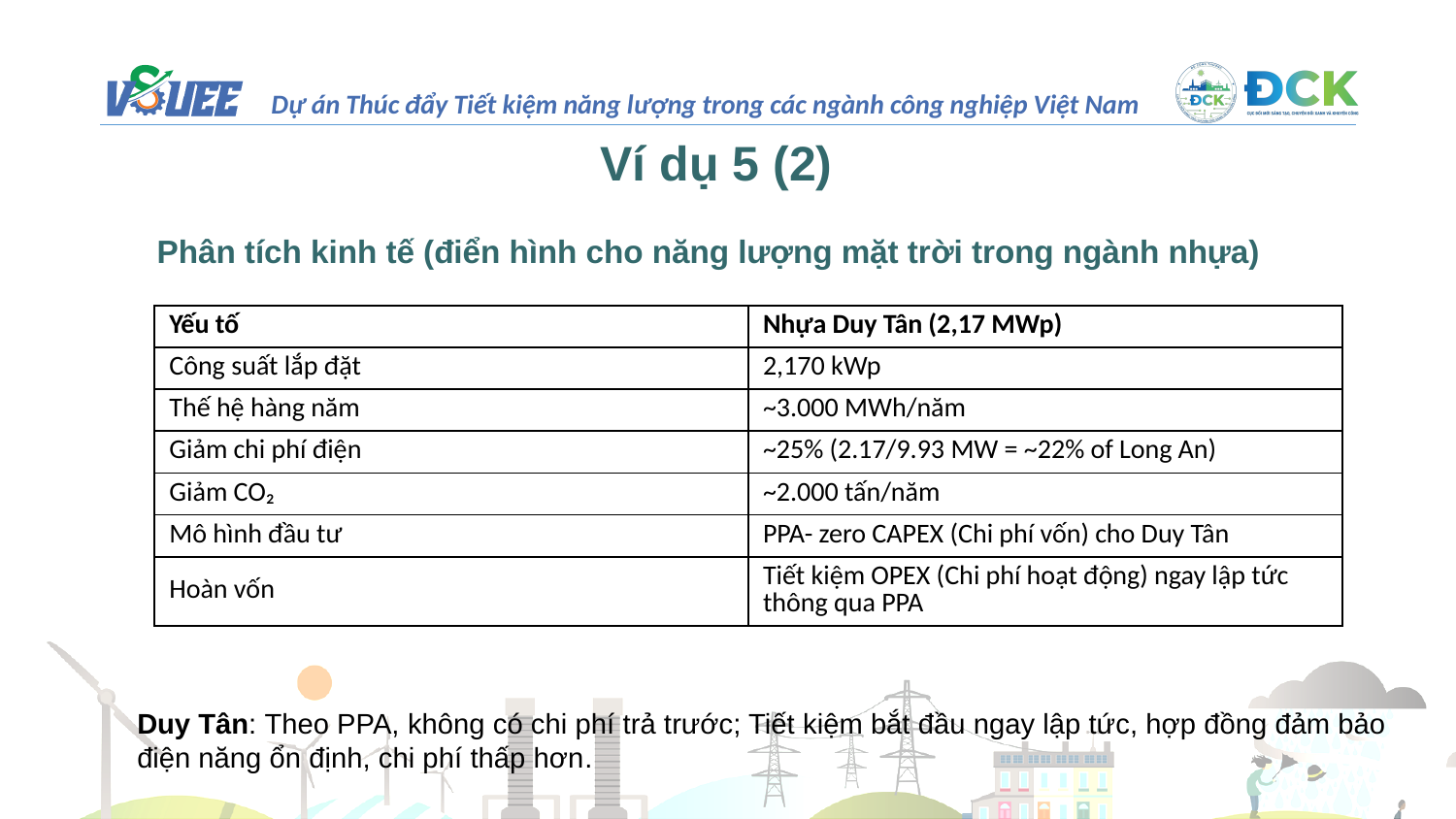

# Ví dụ 5 (2)
Phân tích kinh tế (điển hình cho năng lượng mặt trời trong ngành nhựa)
| Yếu tố | Nhựa Duy Tân (2,17 MWp) |
| --- | --- |
| Công suất lắp đặt | 2,170 kWp |
| Thế hệ hàng năm | ~3.000 MWh/năm |
| Giảm chi phí điện | ~25% (2.17/9.93 MW = ~22% of Long An) |
| Giảm CO₂ | ~2.000 tấn/năm |
| Mô hình đầu tư | PPA- zero CAPEX (Chi phí vốn) cho Duy Tân |
| Hoàn vốn | Tiết kiệm OPEX (Chi phí hoạt động) ngay lập tức thông qua PPA |
Duy Tân: Theo PPA, không có chi phí trả trước; Tiết kiệm bắt đầu ngay lập tức, hợp đồng đảm bảo điện năng ổn định, chi phí thấp hơn.